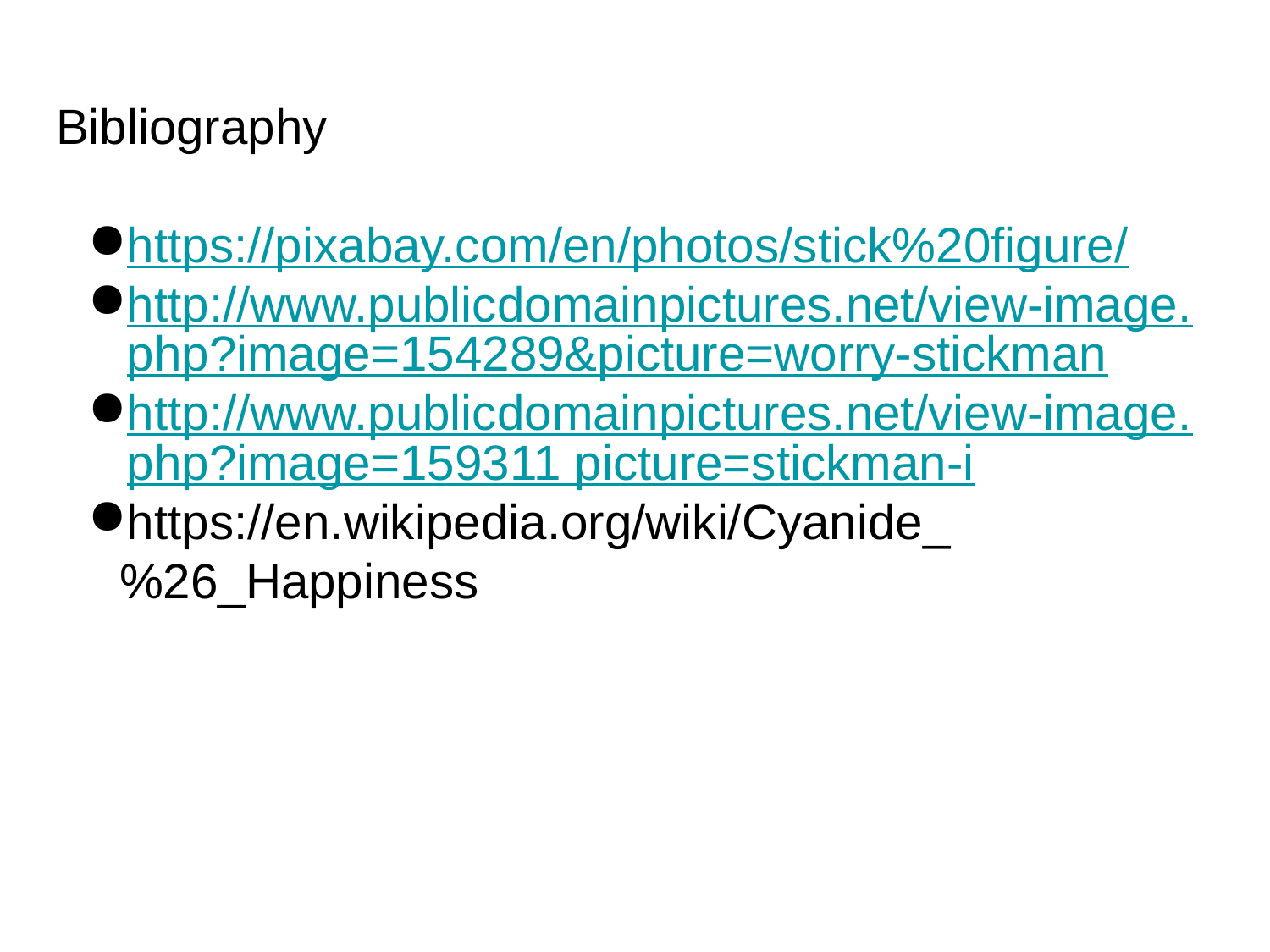

# Bibliography

https://pixabay.com/en/photos/stick%20figure/
http://www.publicdomainpictures.net/view-image.php?image=154289&picture=worry-stickman
http://www.publicdomainpictures.net/view-image.php?image=159311 picture=stickman-i
https://en.wikipedia.org/wiki/Cyanide_%26_Happiness